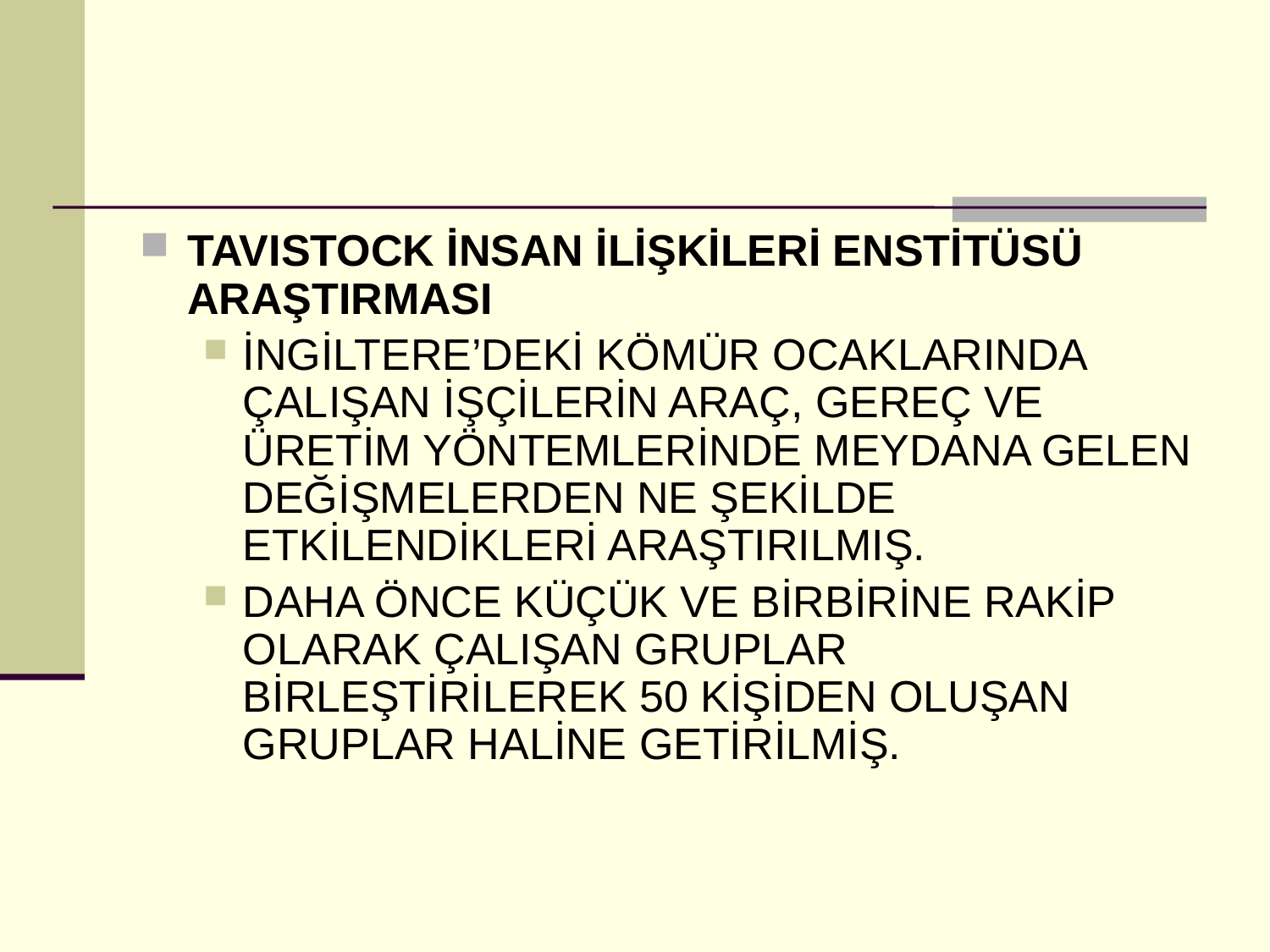

#
TAVISTOCK İNSAN İLİŞKİLERİ ENSTİTÜSÜ ARAŞTIRMASI
İNGİLTERE’DEKİ KÖMÜR OCAKLARINDA ÇALIŞAN İŞÇİLERİN ARAÇ, GEREÇ VE ÜRETİM YÖNTEMLERİNDE MEYDANA GELEN DEĞİŞMELERDEN NE ŞEKİLDE ETKİLENDİKLERİ ARAŞTIRILMIŞ.
DAHA ÖNCE KÜÇÜK VE BİRBİRİNE RAKİP OLARAK ÇALIŞAN GRUPLAR BİRLEŞTİRİLEREK 50 KİŞİDEN OLUŞAN GRUPLAR HALİNE GETİRİLMİŞ.